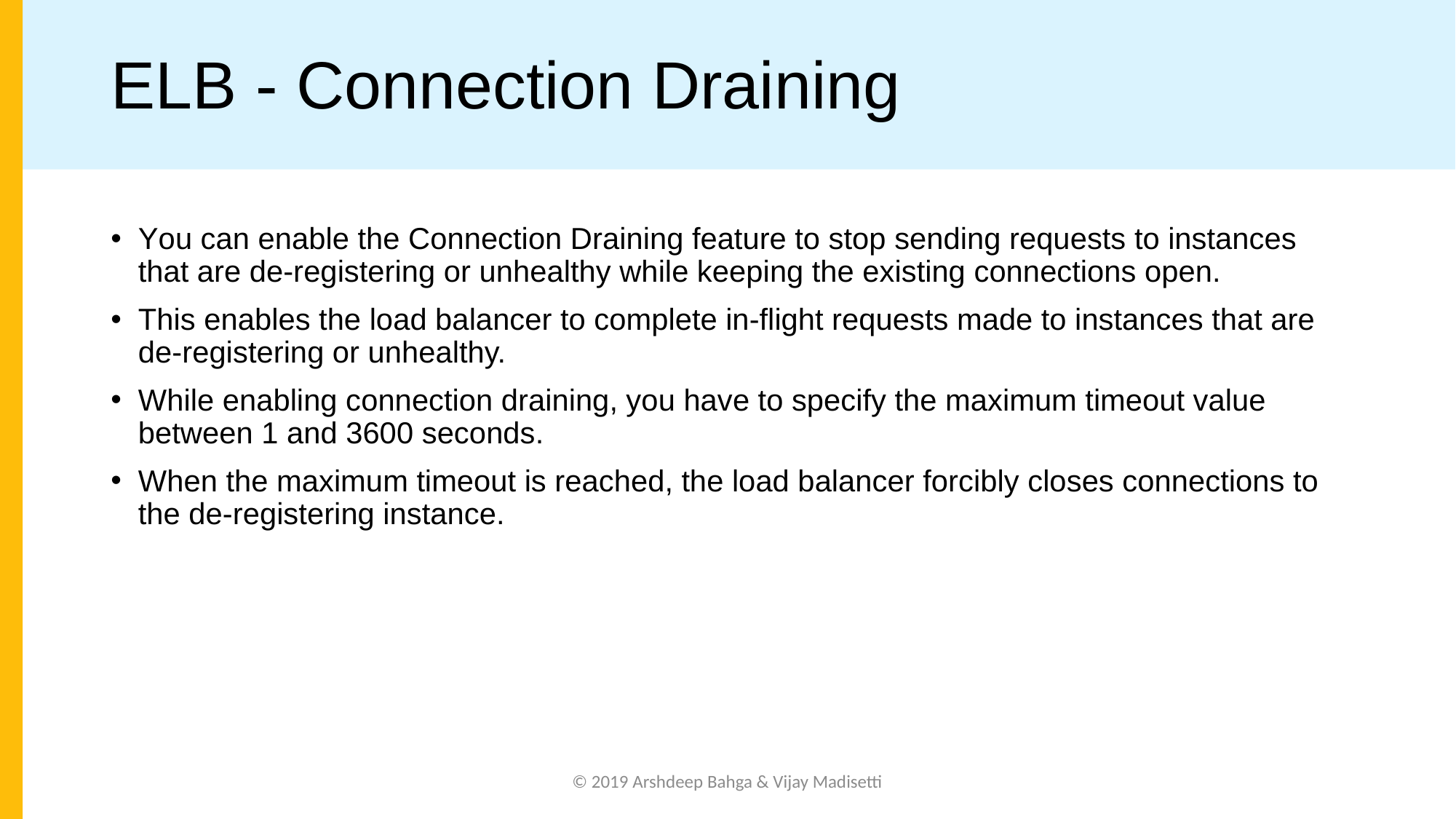

# ELB - Connection Draining
You can enable the Connection Draining feature to stop sending requests to instances that are de-registering or unhealthy while keeping the existing connections open.
This enables the load balancer to complete in-flight requests made to instances that are de-registering or unhealthy.
While enabling connection draining, you have to specify the maximum timeout value between 1 and 3600 seconds.
When the maximum timeout is reached, the load balancer forcibly closes connections to the de-registering instance.
© 2019 Arshdeep Bahga & Vijay Madisetti